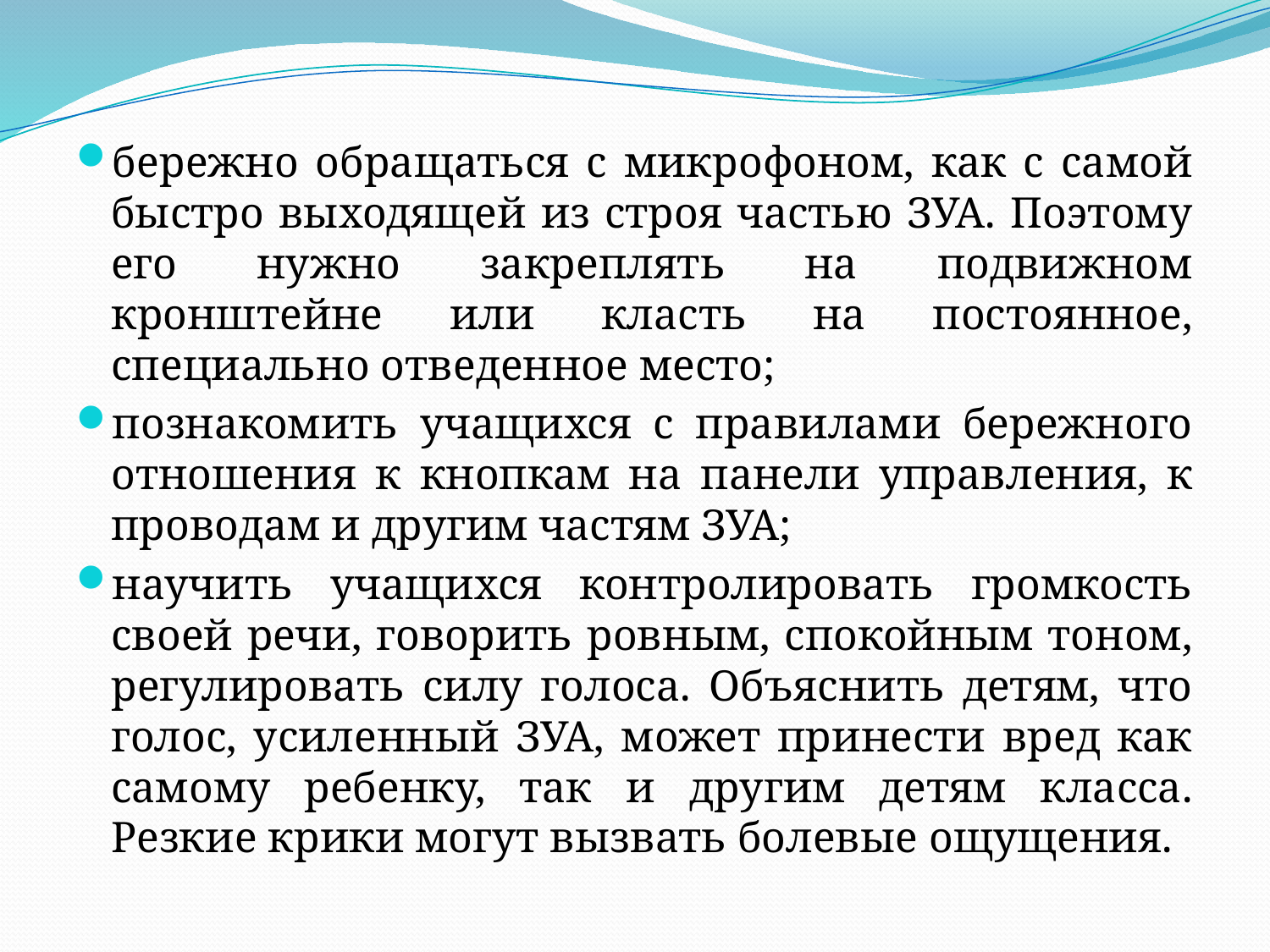

бережно обращаться с микрофоном, как с самой быстро выходящей из строя частью ЗУА. Поэтому его нужно закреплять на подвижном кронштейне или класть на постоянное, специально отведенное место;
познакомить учащихся с правилами бережного отношения к кнопкам на панели управления, к проводам и другим частям ЗУА;
научить учащихся контролировать громкость своей речи, говорить ровным, спокойным тоном, регулировать силу голоса. Объяснить детям, что голос, усиленный ЗУА, может принести вред как самому ребенку, так и другим детям класса. Резкие крики могут вызвать болевые ощущения.